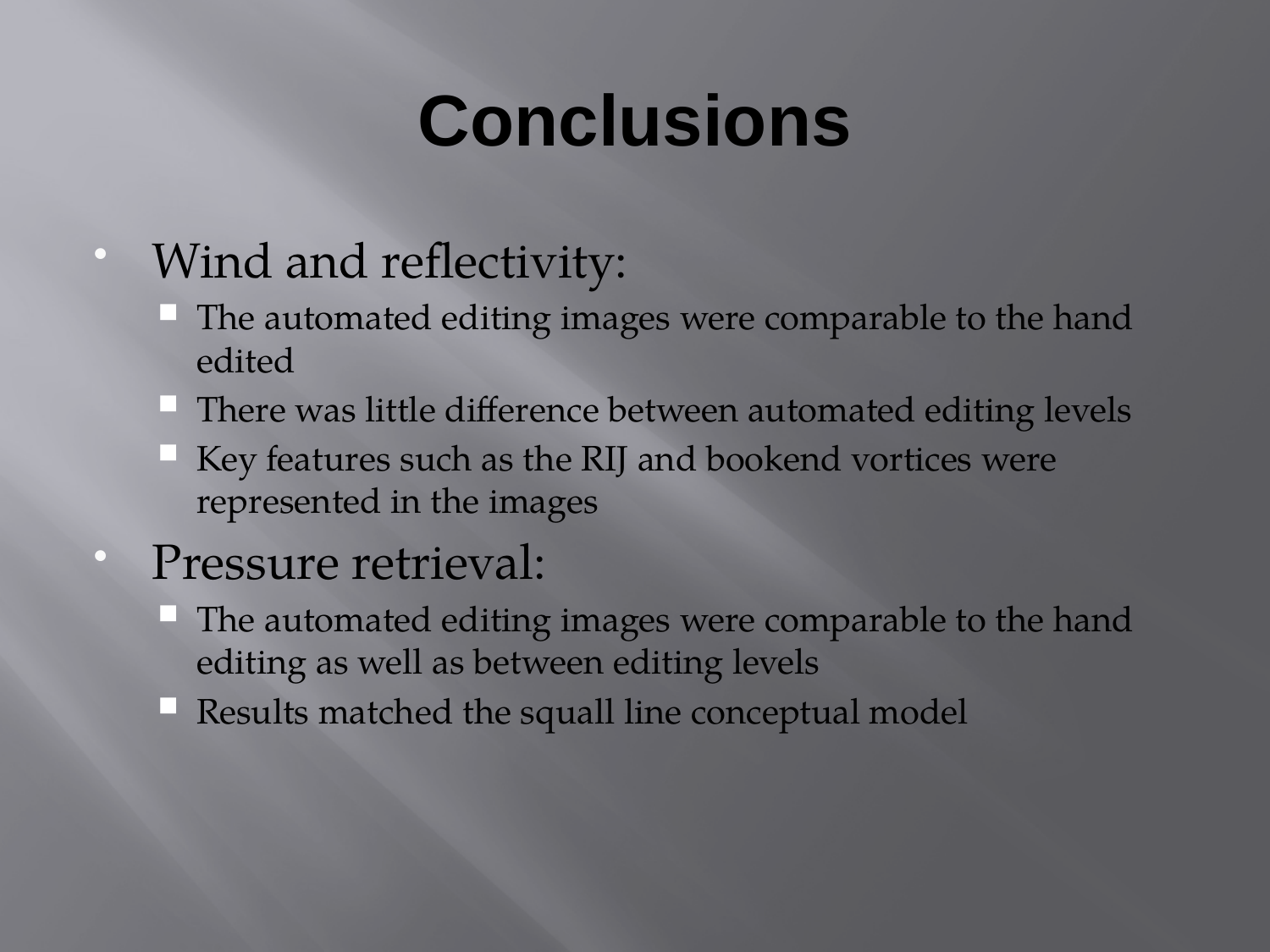

# Conclusions
Wind and reflectivity:
The automated editing images were comparable to the hand edited
There was little difference between automated editing levels
Key features such as the RIJ and bookend vortices were represented in the images
Pressure retrieval:
The automated editing images were comparable to the hand editing as well as between editing levels
Results matched the squall line conceptual model